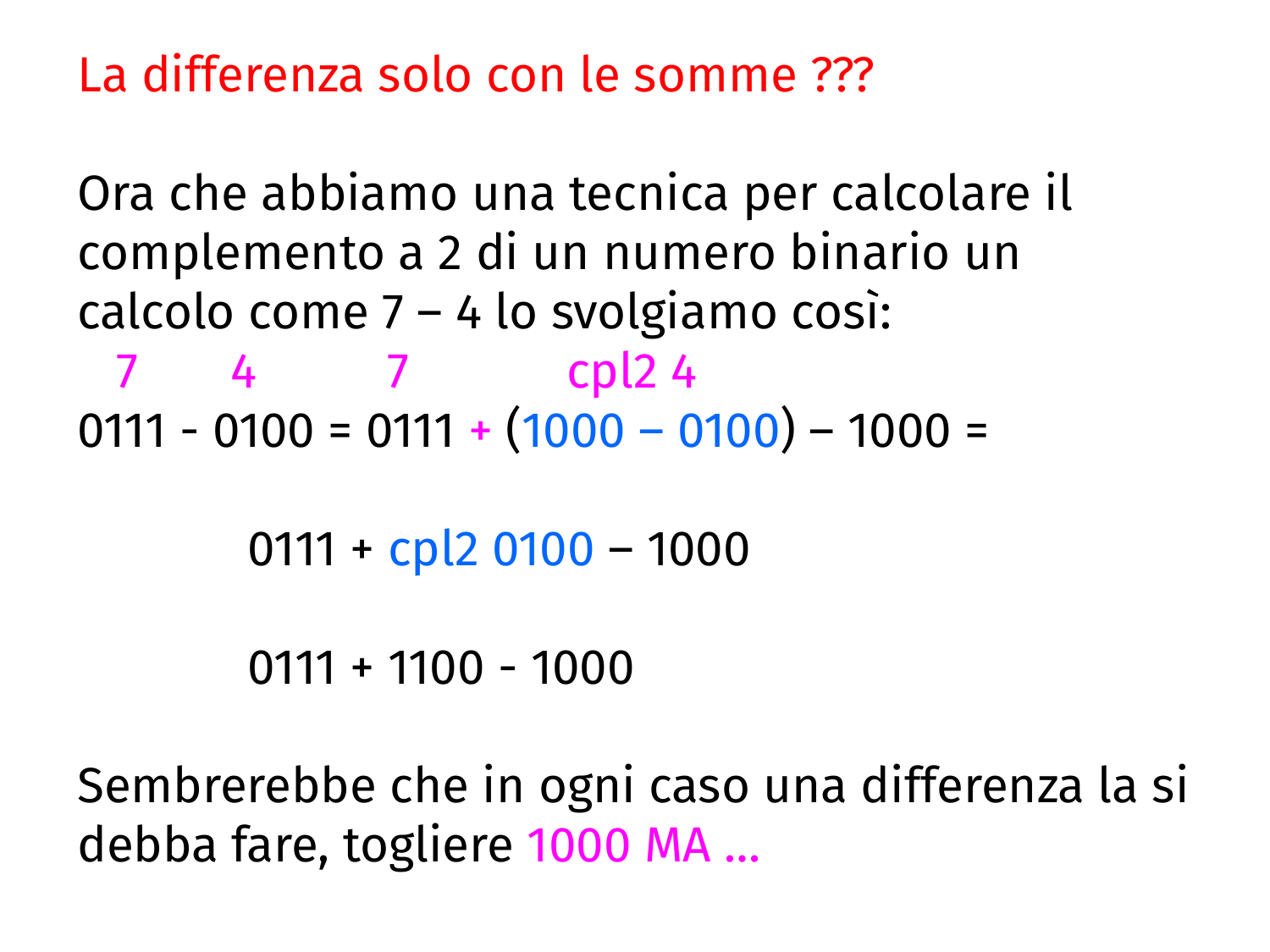

La differenza solo con le somme ???

Ora che abbiamo una tecnica per calcolare il complemento a 2 di un numero binario un calcolo come 7 – 4 lo svolgiamo così:
   7       4          7            cpl2 4
0111 - 0100 = 0111 + (1000 – 0100) – 1000 =

             0111 + cpl2 0100 – 1000

             0111 + 1100 - 1000

Sembrerebbe che in ogni caso una differenza la si debba fare, togliere 1000 MA …